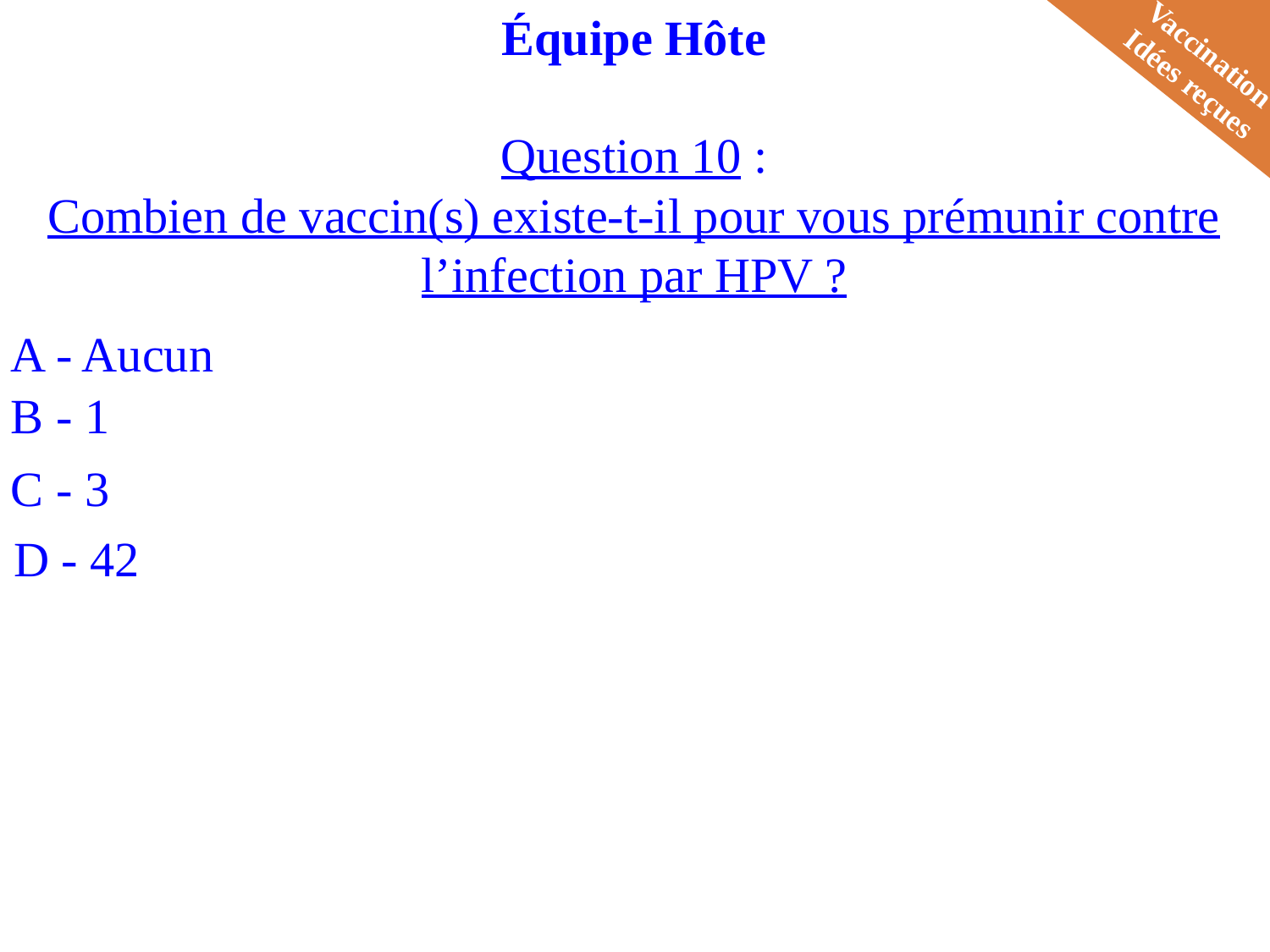

Équipe Hôte

Question 10 :
Combien de vaccin(s) existe-t-il pour vous prémunir contre l’infection par HPV ?
Vaccination
Idées reçues
A - Aucun
B - 1
C - 3
D - 42